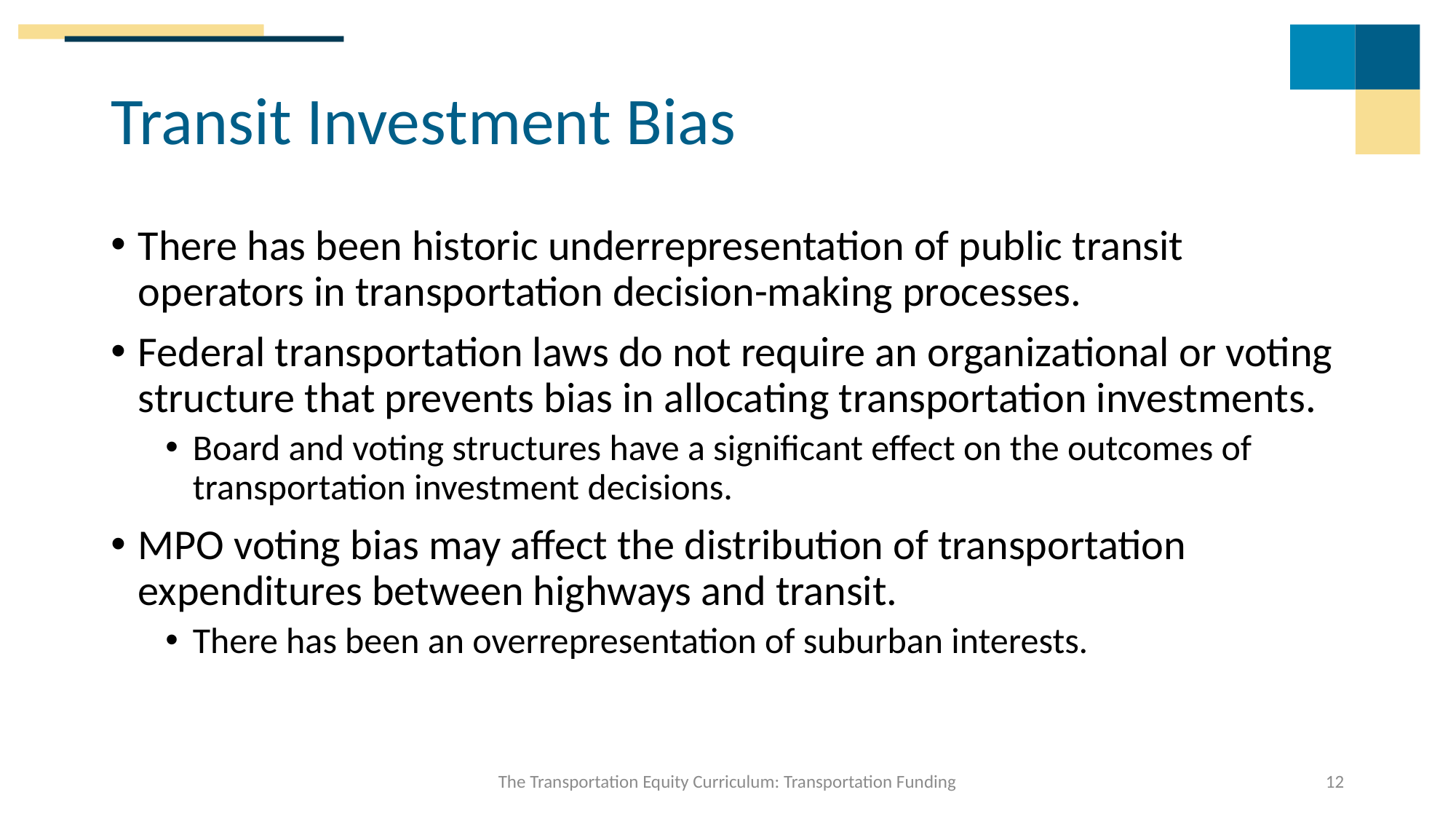

# Transit Investment Bias
There has been historic underrepresentation of public transit operators in transportation decision-making processes.
Federal transportation laws do not require an organizational or voting structure that prevents bias in allocating transportation investments.
Board and voting structures have a significant effect on the outcomes of transportation investment decisions.
MPO voting bias may affect the distribution of transportation expenditures between highways and transit.
There has been an overrepresentation of suburban interests.
The Transportation Equity Curriculum: Transportation Funding
12